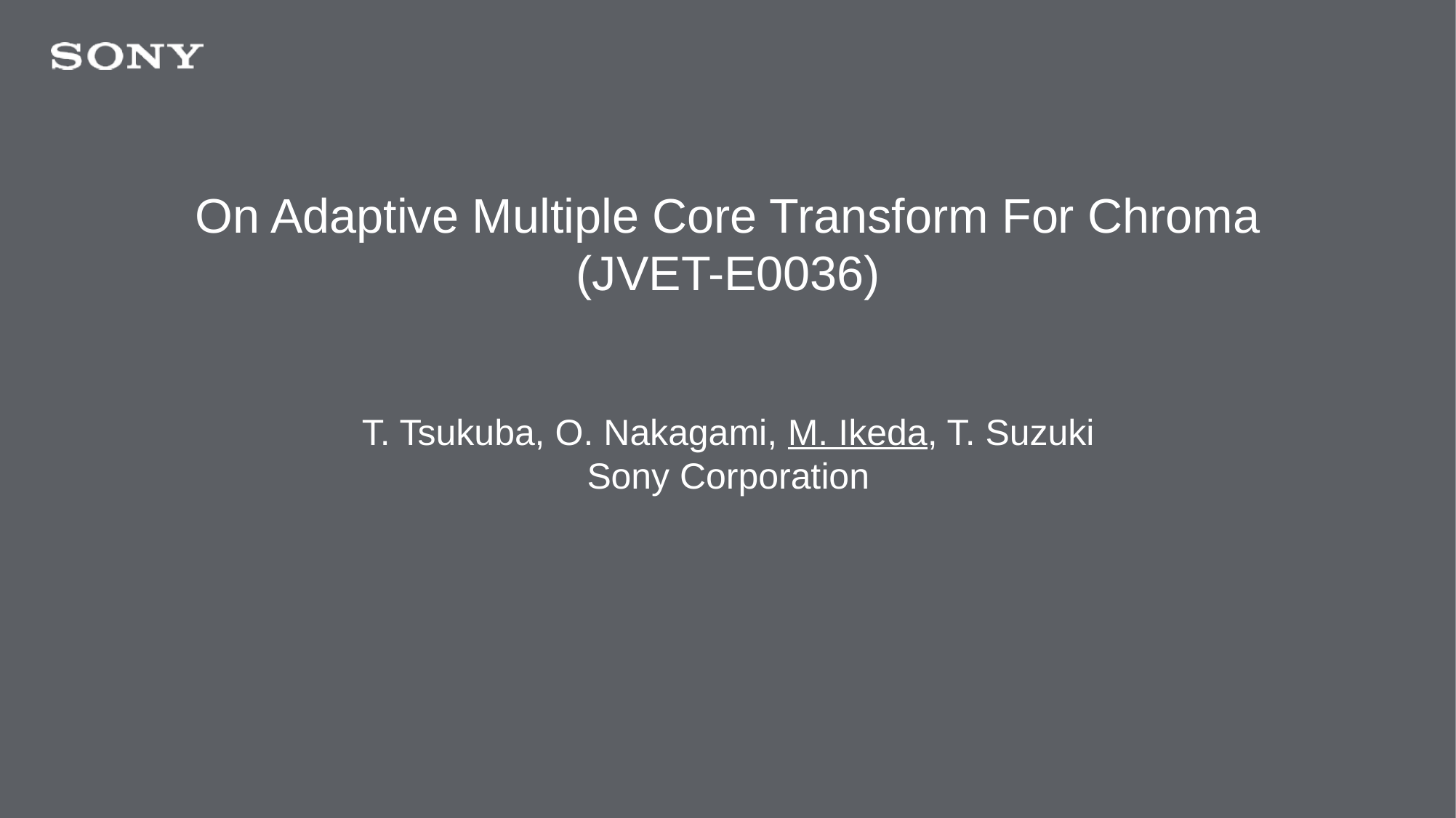

# On Adaptive Multiple Core Transform For Chroma (JVET-E0036)
T. Tsukuba, O. Nakagami, M. Ikeda, T. Suzuki
Sony Corporation